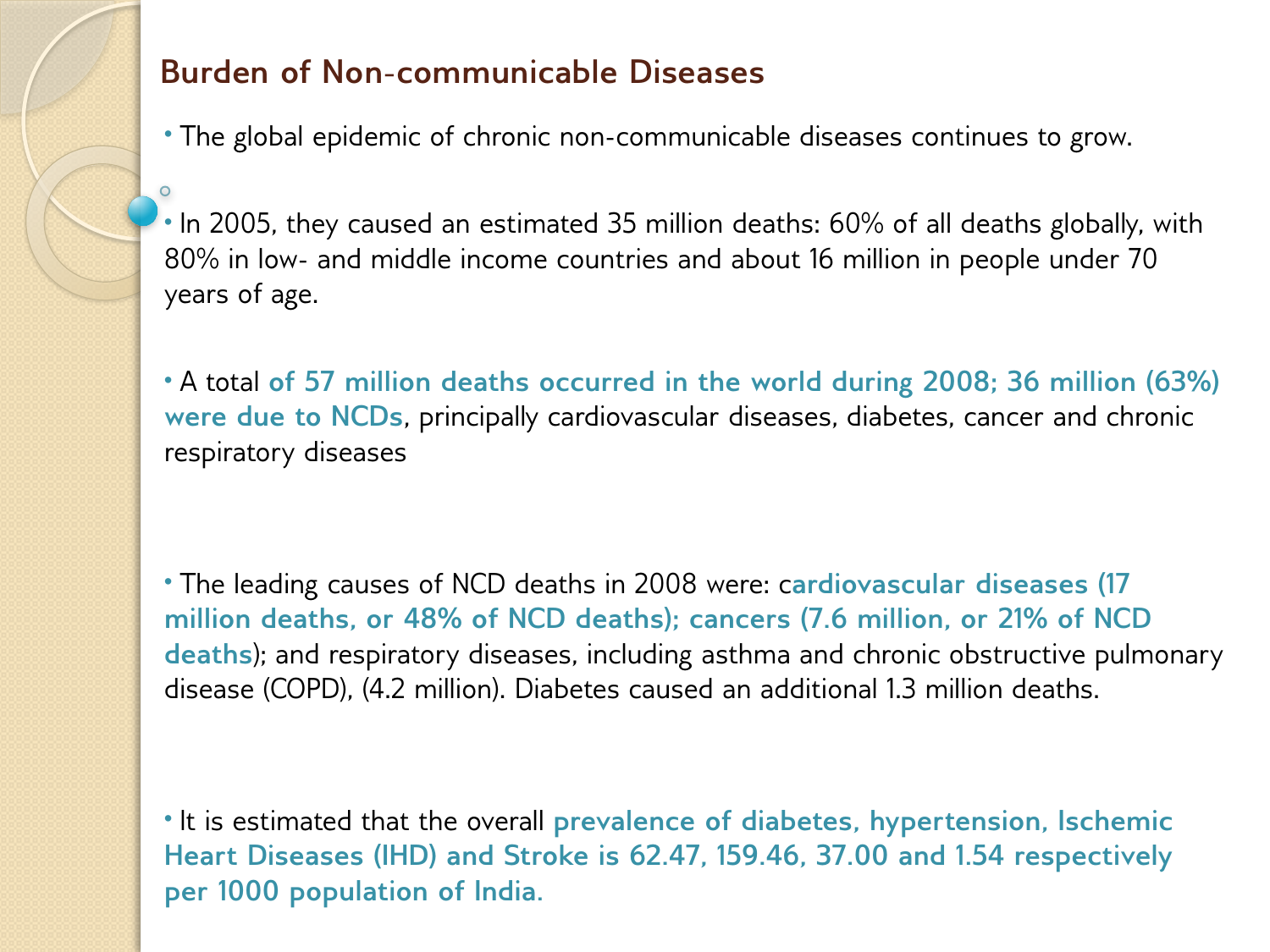

# Burden of Non-communicable Diseases
 The global epidemic of chronic non-communicable diseases continues to grow.

 In 2005, they caused an estimated 35 million deaths: 60% of all deaths globally, with 80% in low- and middle income countries and about 16 million in people under 70 years of age.

 A total of 57 million deaths occurred in the world during 2008; 36 million (63%) were due to NCDs, principally cardiovascular diseases, diabetes, cancer and chronic respiratory diseases

 The leading causes of NCD deaths in 2008 were: cardiovascular diseases (17 million deaths, or 48% of NCD deaths); cancers (7.6 million, or 21% of NCD deaths); and respiratory diseases, including asthma and chronic obstructive pulmonary disease (COPD), (4.2 million). Diabetes caused an additional 1.3 million deaths.

 It is estimated that the overall prevalence of diabetes, hypertension, Ischemic Heart Diseases (IHD) and Stroke is 62.47, 159.46, 37.00 and 1.54 respectively per 1000 population of India.